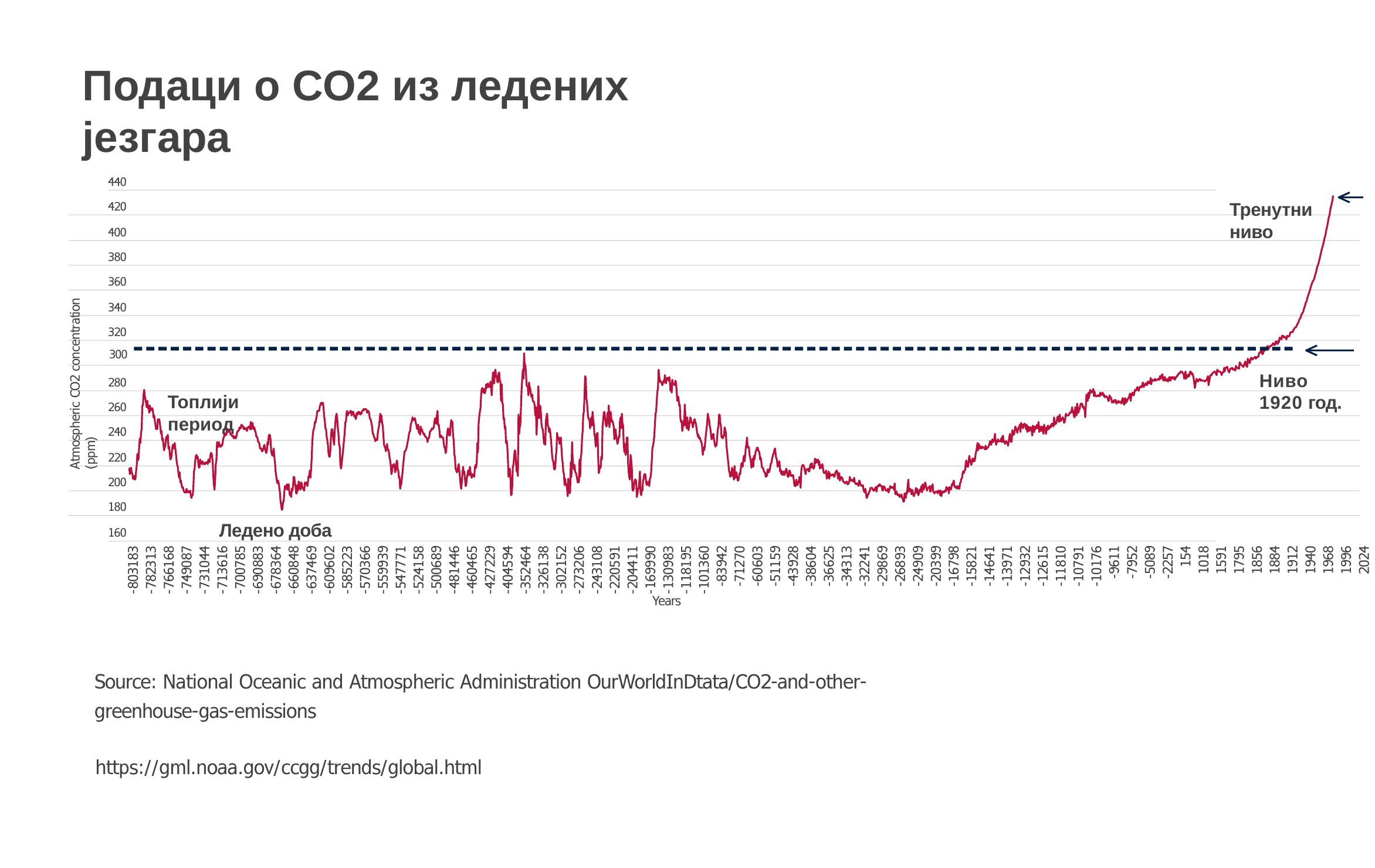

# Подаци о CO2 из ледених језгара
440

Тренутни ниво
420

400
380
360
340
320
Atmospheric CO2 concentration (ppm)
300
Ниво 1920 год.
280
Топлији период
260
240
220
200
180
Ледено доба
160

-803183
-782313
-766168
-749087
-731044
-713616
-700785
-690883
-678364
-660848
-637469
-609602
-585223
-570366
-559939
-547771
-524158
-500689
-481446
-460465
-427229
-404594
-352464
-326138
-302152
-273206
-243108
-220591
-204411
-169990
-130983
-118195
-101360
-83942
-71270
-60603
-51159
-43928
-38604
-36625
-34313
-32241
-29869
-26893
-24909
-20399
-16798
-15821
-14641
-13971
-12932
-12615
-11810
-10791
-10176
-9611
-7952
-5089
-2257
154
1018
1591
1795
1856
1884
1912
1940
1968
1996
2024
Years
Source: National Oceanic and Atmospheric Administration OurWorldInDtata/CO2-and-other-greenhouse-gas-emissions

https://gml.noaa.gov/ccgg/trends/global.html